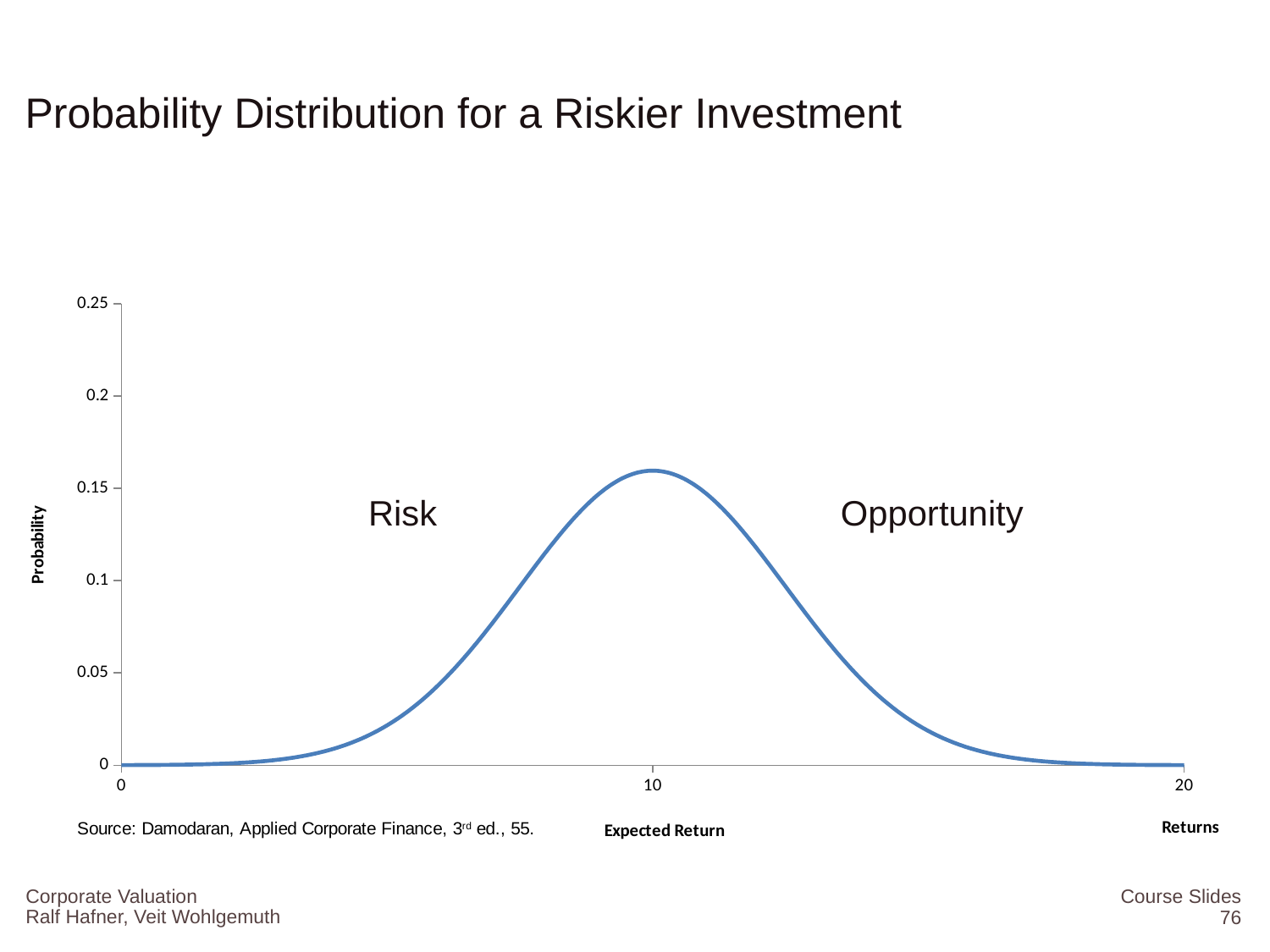

# Probability Distribution for a Riskier Investment

### Chart: Expected Return

| Category |  |
|---|---|
Risk
Opportunity
Corporate Valuation
Course Slides
76